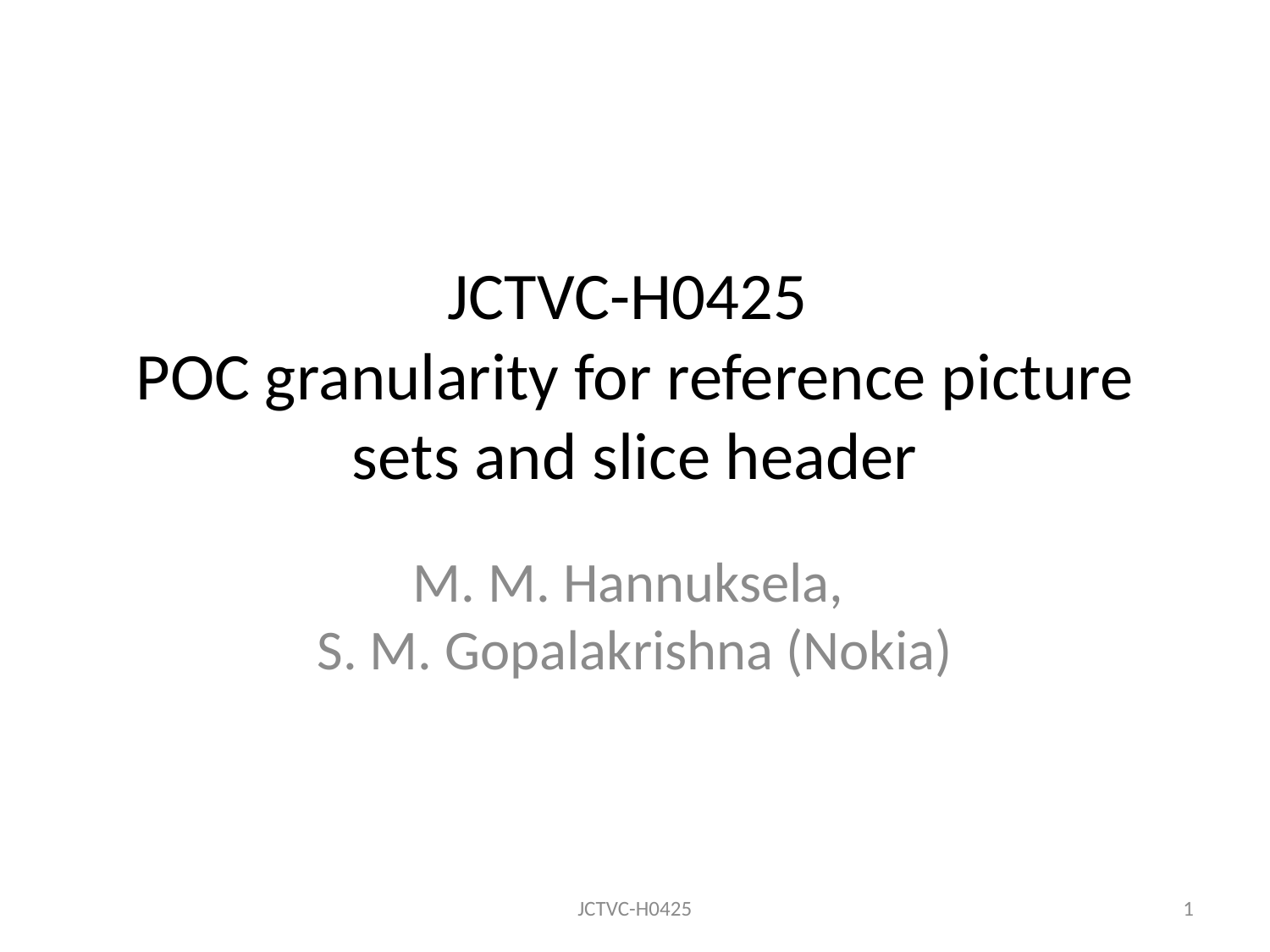

# JCTVC-H0425 POC granularity for reference picture sets and slice header
M. M. Hannuksela,
S. M. Gopalakrishna (Nokia)
JCTVC-H0425
1